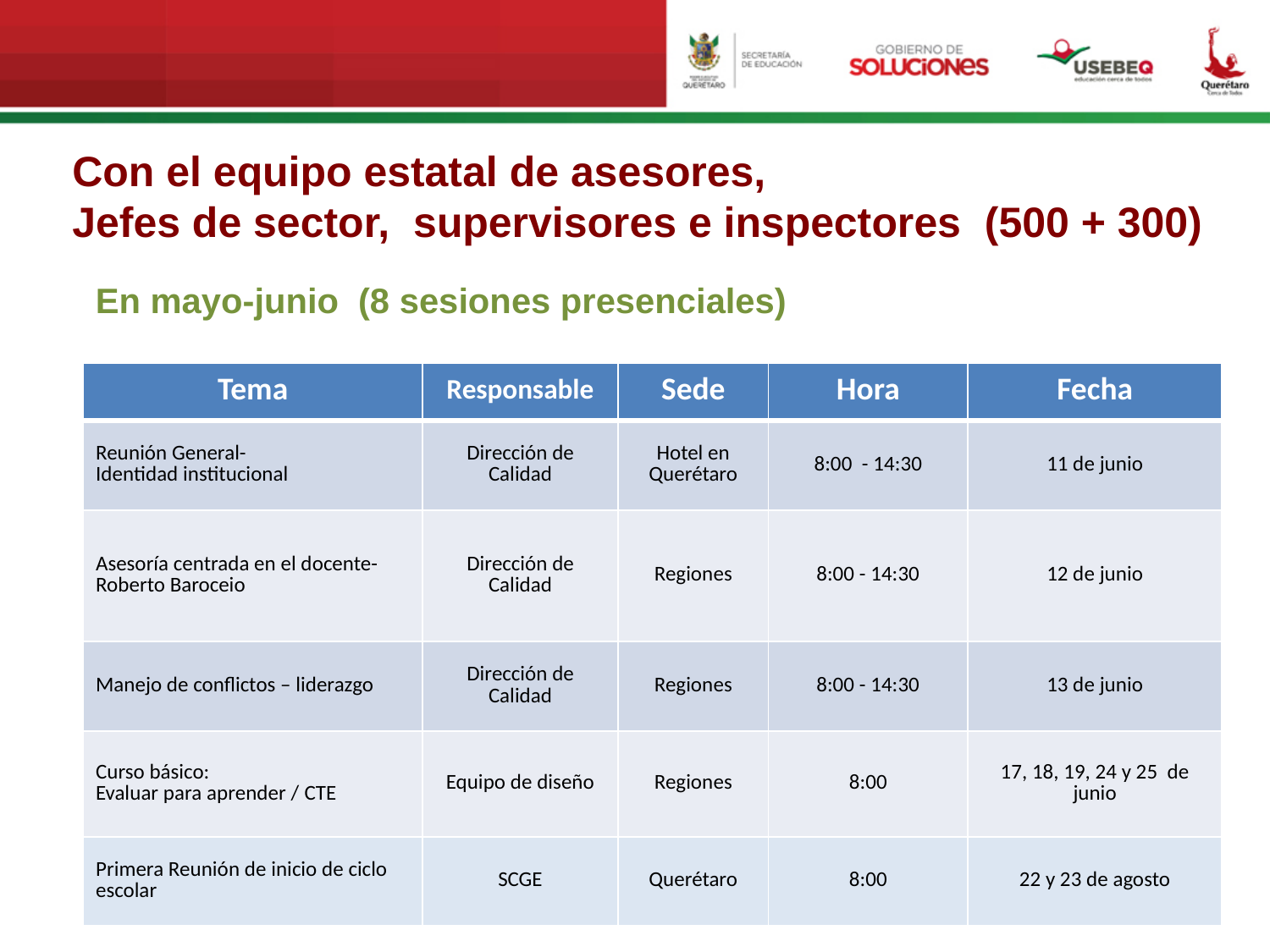

Con el equipo estatal de asesores,
Jefes de sector,  supervisores e inspectores  (500 + 300)

En mayo-junio  (8 sesiones presenciales)
| Tema | Responsable | Sede | Hora | Fecha |
| --- | --- | --- | --- | --- |
| Reunión General- Identidad institucional | Dirección de Calidad | Hotel en Querétaro | 8:00 - 14:30 | 11 de junio |
| Asesoría centrada en el docente-Roberto Baroceio | Dirección de Calidad | Regiones | 8:00 - 14:30 | 12 de junio |
| Manejo de conflictos – liderazgo | Dirección de Calidad | Regiones | 8:00 - 14:30 | 13 de junio |
| Curso básico: Evaluar para aprender / CTE | Equipo de diseño | Regiones | 8:00 | 17, 18, 19, 24 y 25 de junio |
| Primera Reunión de inicio de ciclo escolar | SCGE | Querétaro | 8:00 | 22 y 23 de agosto |